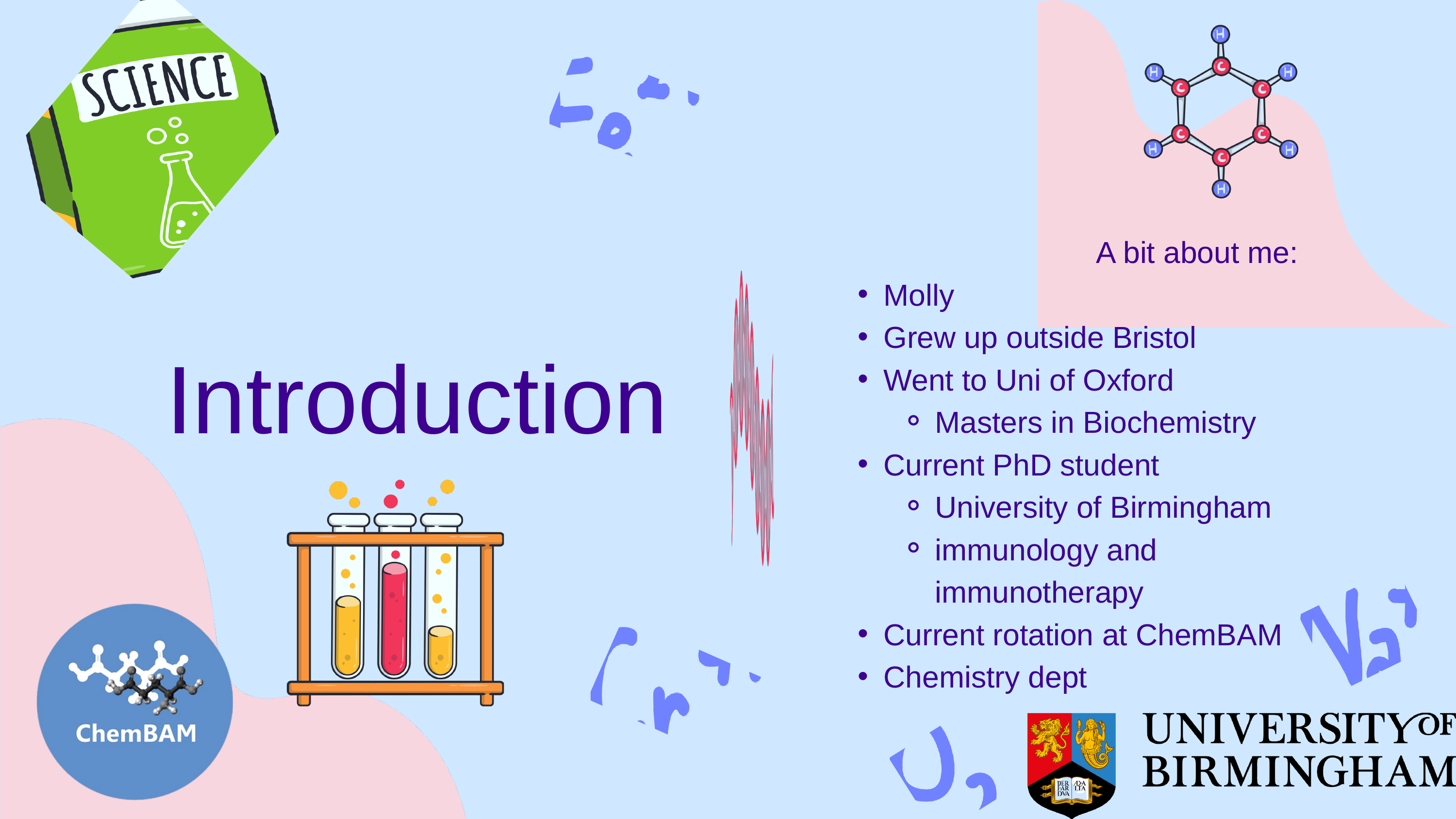

A bit about me:
Molly
Grew up outside Bristol
Went to Uni of Oxford
Masters in Biochemistry
Current PhD student
University of Birmingham
immunology and immunotherapy
Current rotation at ChemBAM
Chemistry dept
Introduction